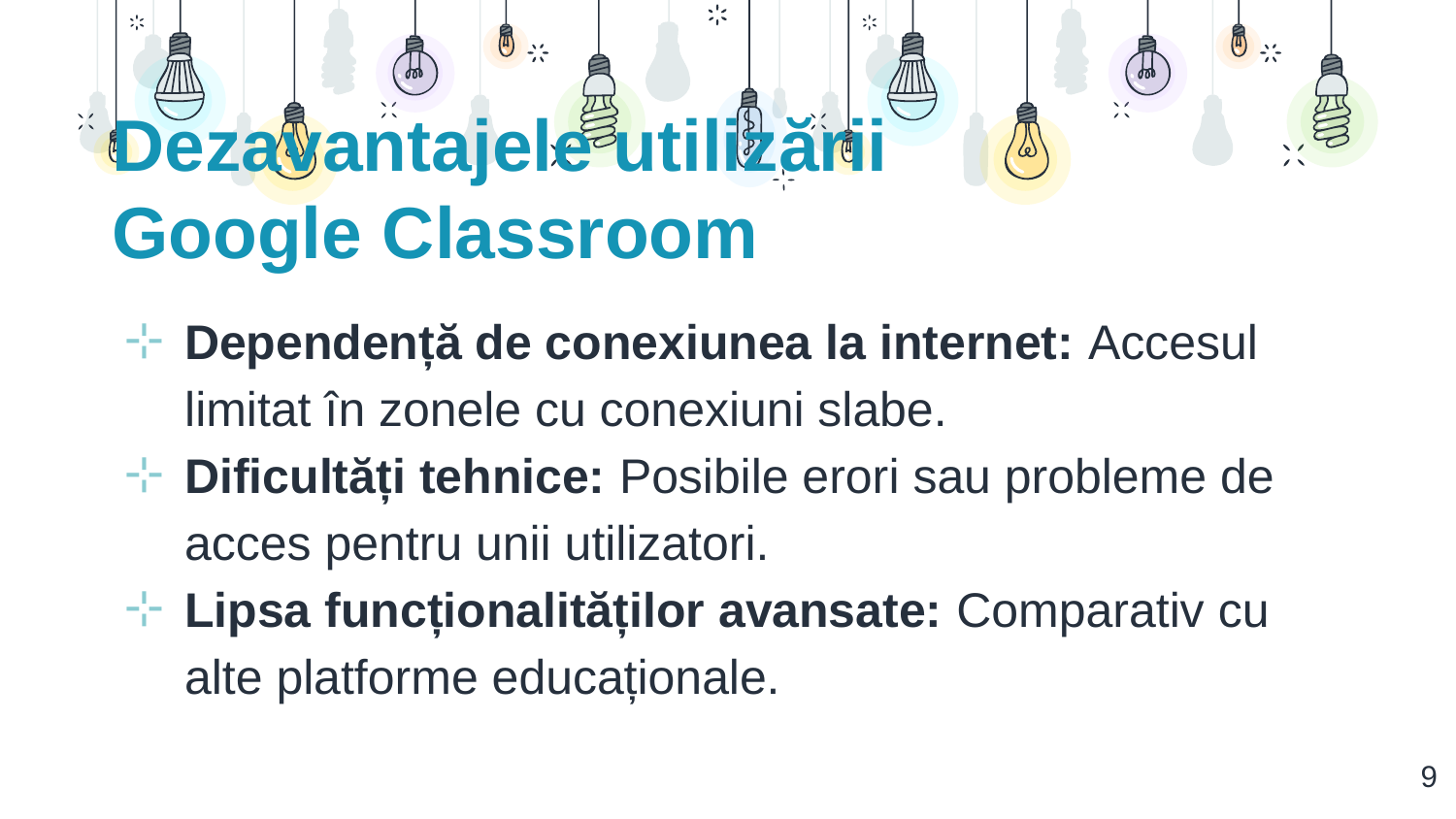

Dezavantajele utilizării Google Classroom
Dependență de conexiunea la internet: Accesul limitat în zonele cu conexiuni slabe.
Dificultăți tehnice: Posibile erori sau probleme de acces pentru unii utilizatori.
Lipsa funcționalităților avansate: Comparativ cu alte platforme educaționale.
9